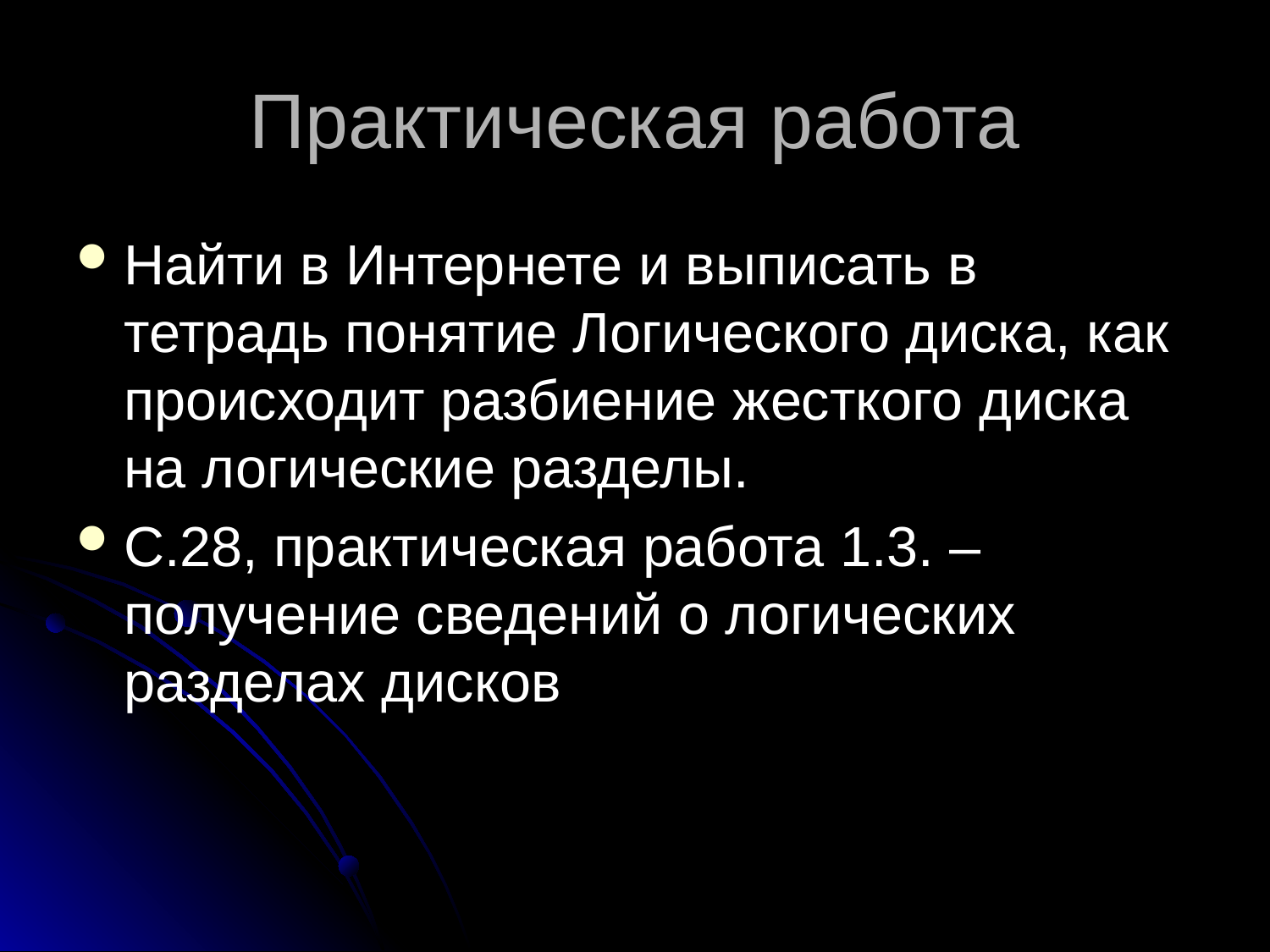

# Практическая работа
Найти в Интернете и выписать в тетрадь понятие Логического диска, как происходит разбиение жесткого диска на логические разделы.
С.28, практическая работа 1.3. – получение сведений о логических разделах дисков